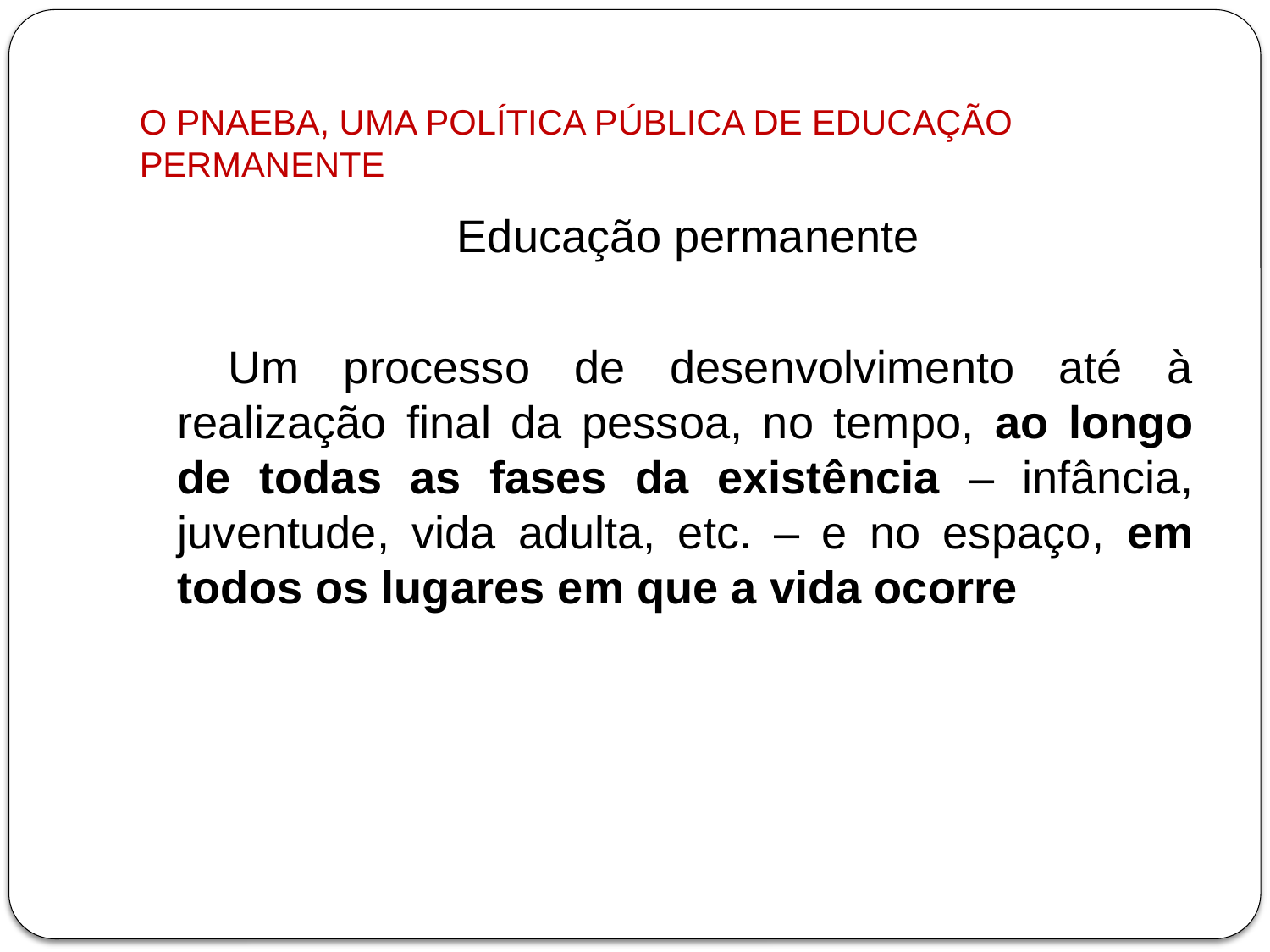

# O PNAEBA, UMA POLÍTICA PÚBLICA DE EDUCAÇÃO PERMANENTE
                         Educação permanente

  Um processo de desenvolvimento até à realização final da pessoa, no tempo, ao longo de todas as fases da existência – infância, juventude, vida adulta, etc. – e no espaço, em todos os lugares em que a vida ocorre